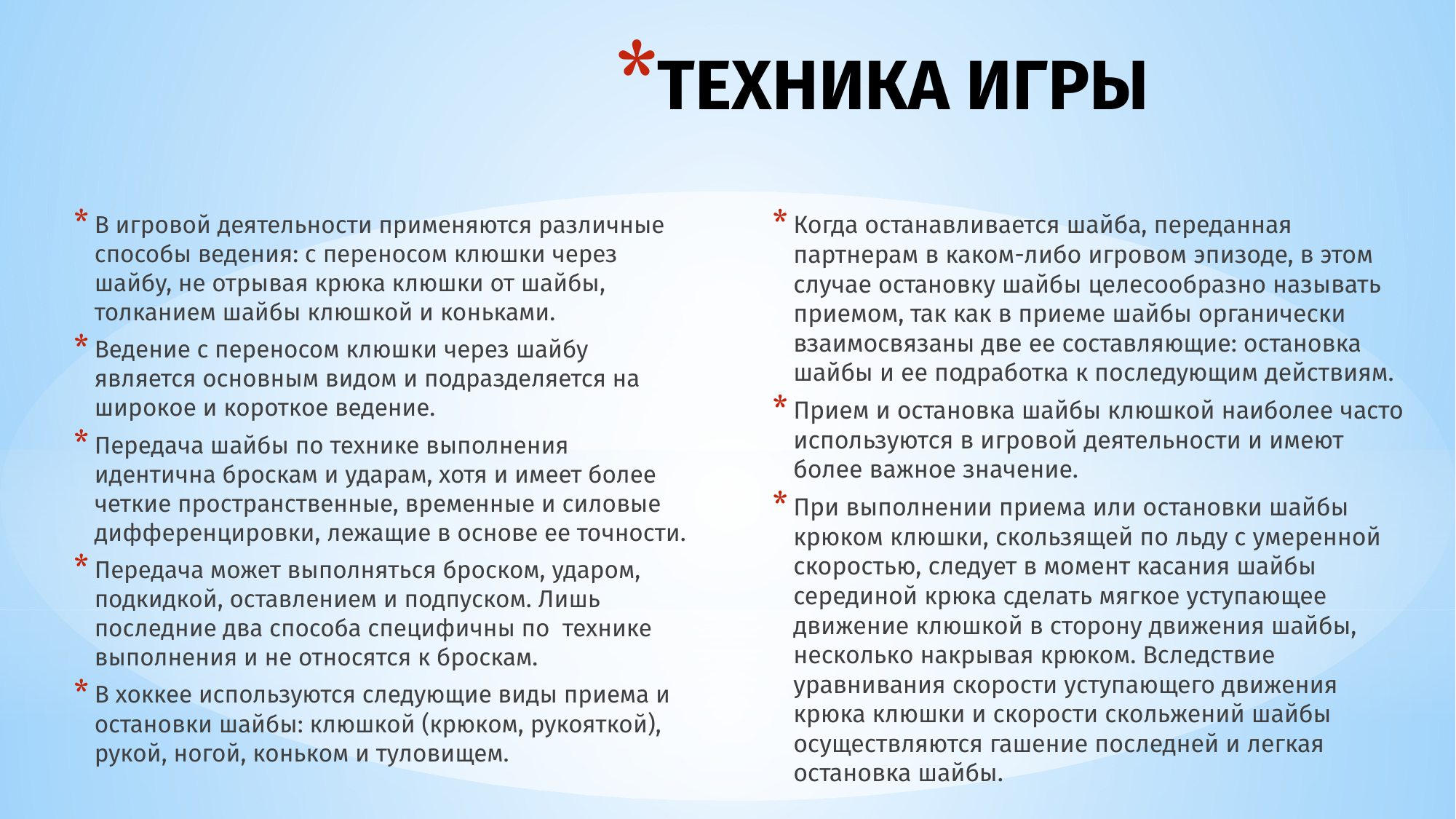

# ТЕХНИКА ИГРЫ
В игровой деятельности применяются различные способы ведения: с переносом клюшки через шайбу, не отрывая крюка клюшки от шайбы, толканием шайбы клюшкой и коньками.
Ведение с переносом клюшки через шайбу является основным видом и подразделяется на широкое и короткое ведение.
Передача шайбы по технике выполнения идентична броскам и ударам, хотя и имеет более четкие пространственные, временные и силовые дифференцировки, лежащие в основе ее точности.
Передача может выполняться броском, ударом, подкидкой, оставлением и подпуском. Лишь последние два способа специфичны по  технике выполнения и не относятся к броскам.
В хоккее используются следующие виды приема и остановки шайбы: клюшкой (крюком, рукояткой), рукой, ногой, коньком и туловищем.

Когда останавливается шайба, переданная партнерам в каком-либо игровом эпизоде, в этом случае остановку шайбы целесообразно называть приемом, так как в приеме шайбы органически взаимосвязаны две ее составляющие: остановка шайбы и ее подработка к последующим действиям.
Прием и остановка шайбы клюшкой наиболее часто используются в игровой деятельности и имеют более важное значение.
При выполнении приема или остановки шайбы крюком клюшки, скользящей по льду с умеренной скоростью, следует в момент касания шайбы серединой крюка сделать мягкое уступающее движение клюшкой в сторону движения шайбы, несколько накрывая крюком. Вследствие уравнивания скорости уступающего движения крюка клюшки и скорости скольжений шайбы осуществляются гашение последней и легкая остановка шайбы.